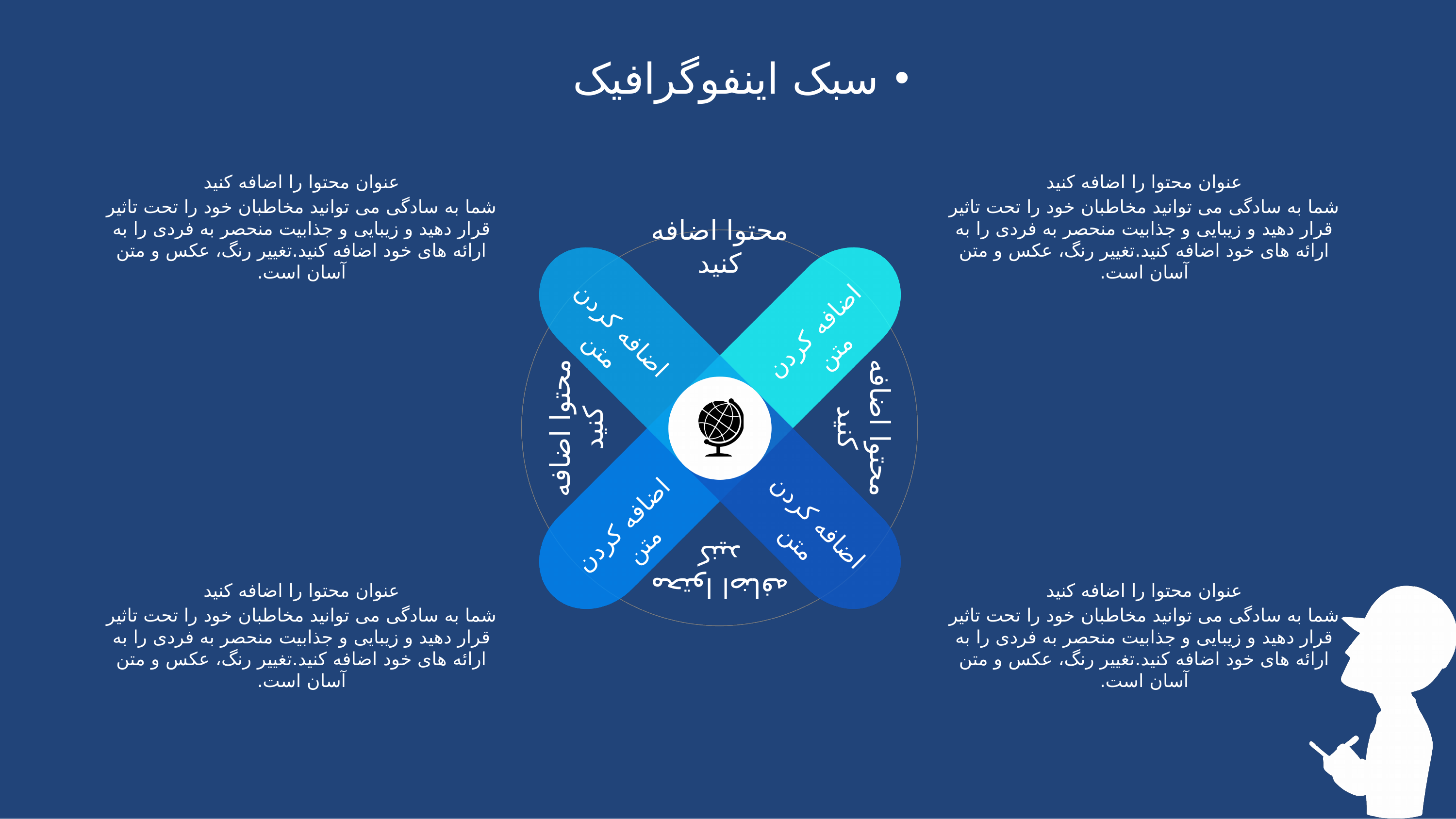

سبک اینفوگرافیک
عنوان محتوا را اضافه کنید
عنوان محتوا را اضافه کنید
شما به سادگی می توانید مخاطبان خود را تحت تاثیر قرار دهید و زیبایی و جذابیت منحصر به فردی را به ارائه های خود اضافه کنید.تغییر رنگ، عکس و متن آسان است.
شما به سادگی می توانید مخاطبان خود را تحت تاثیر قرار دهید و زیبایی و جذابیت منحصر به فردی را به ارائه های خود اضافه کنید.تغییر رنگ، عکس و متن آسان است.
محتوا اضافه کنید

اضافه کردن متن
اضافه کردن متن

محتوا اضافه کنید
محتوا اضافه کنید
اضافه کردن متن
اضافه کردن متن
محتوا اضافه کنید
عنوان محتوا را اضافه کنید
عنوان محتوا را اضافه کنید

شما به سادگی می توانید مخاطبان خود را تحت تاثیر قرار دهید و زیبایی و جذابیت منحصر به فردی را به ارائه های خود اضافه کنید.تغییر رنگ، عکس و متن آسان است.
شما به سادگی می توانید مخاطبان خود را تحت تاثیر قرار دهید و زیبایی و جذابیت منحصر به فردی را به ارائه های خود اضافه کنید.تغییر رنگ، عکس و متن آسان است.